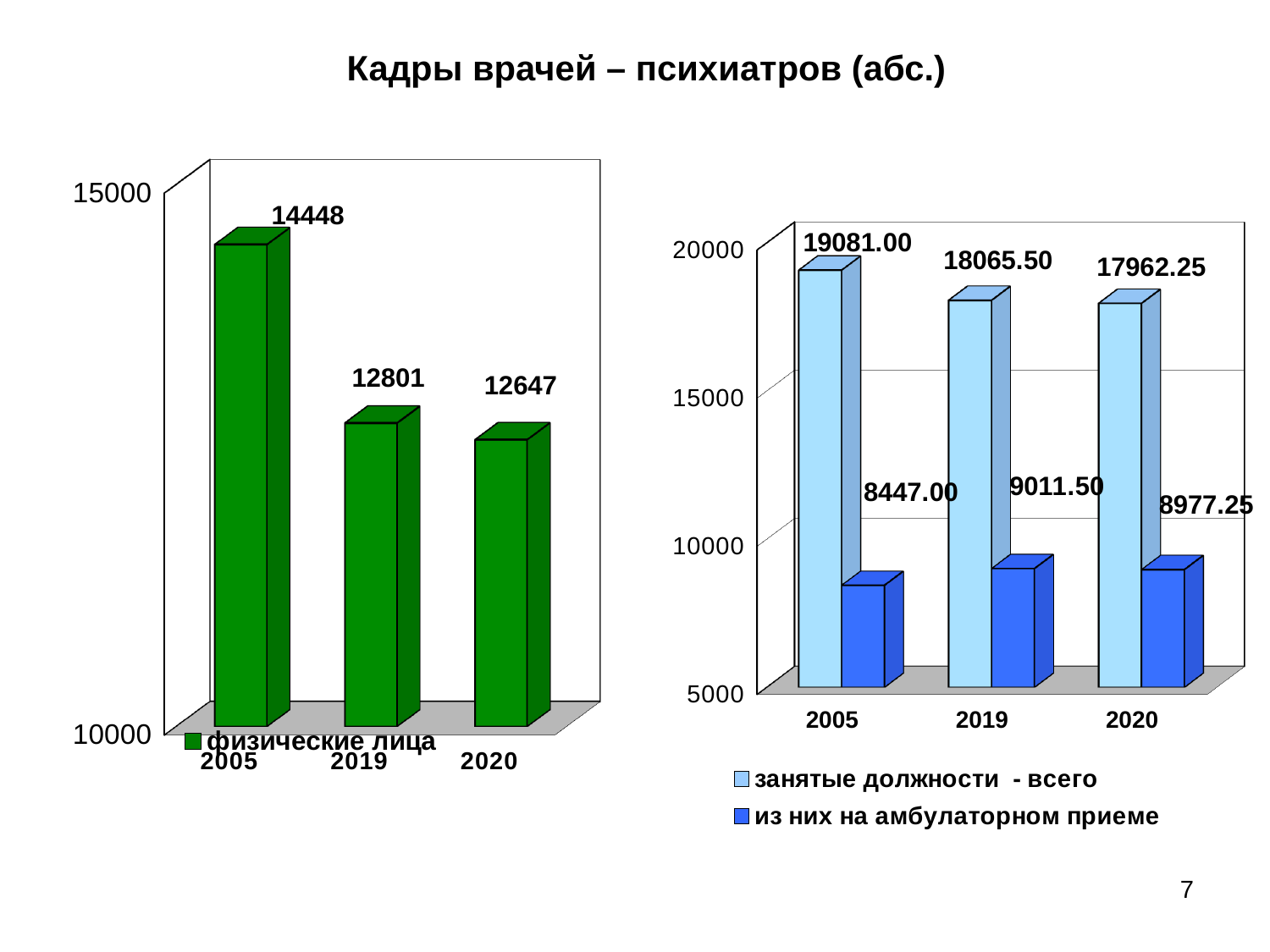

Кадры врачей – психиатров (абс.)

[unsupported chart]

[unsupported chart]

7